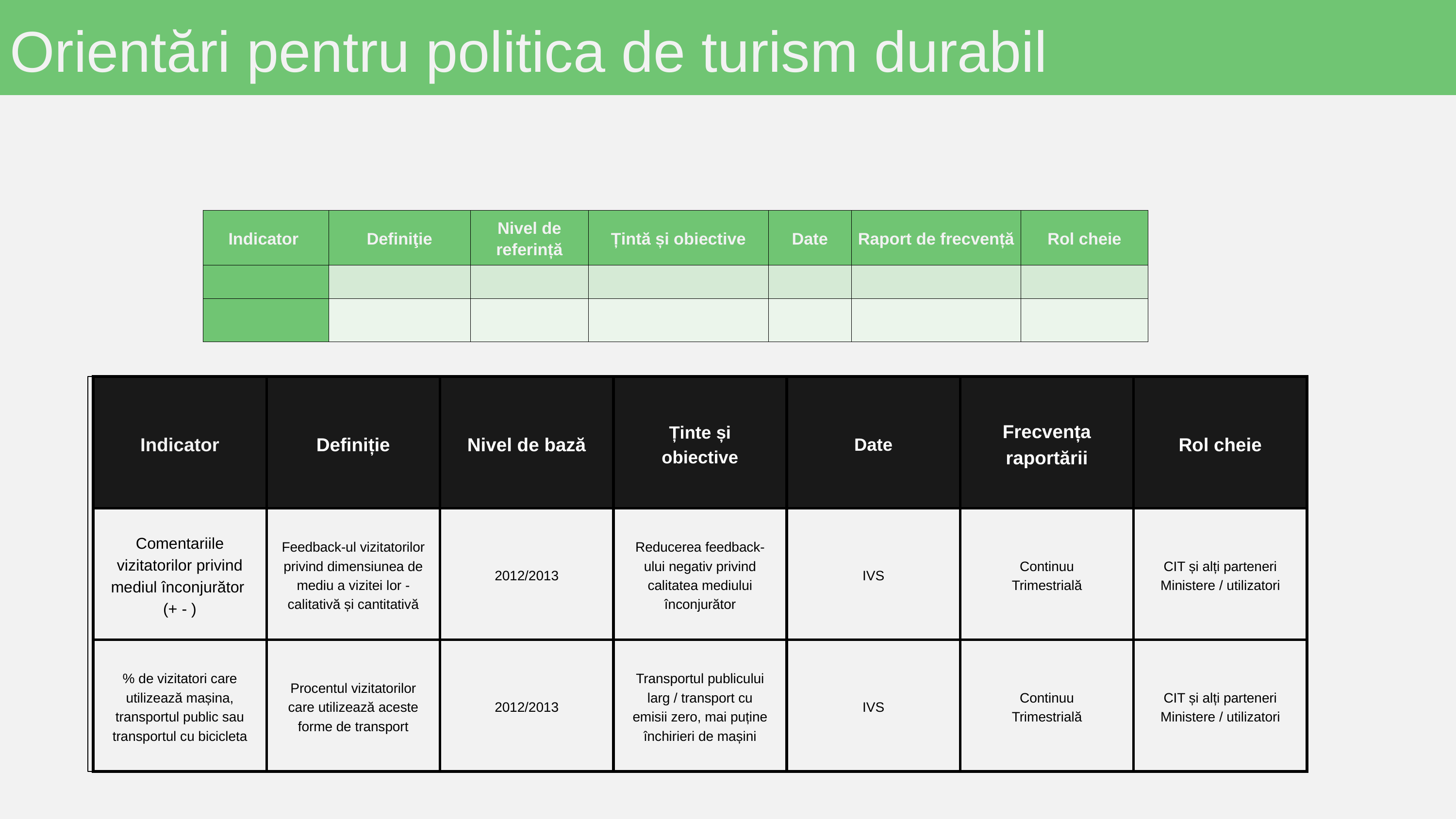

Orientări pentru politica de turism durabil
| Indicator | Definiţie | Nivel de referință | Țintă și obiective | Date | Raport de frecvență | Rol cheie |
| --- | --- | --- | --- | --- | --- | --- |
|  |  |  |  |  |  |  |
|  |  |  |  |  |  |  |

| Indicator | Definiție | Nivel de bază | Ținte și obiective | Date | Frecvența raportării | Rol cheie |
| --- | --- | --- | --- | --- | --- | --- |
| Comentariile vizitatorilor privind mediul înconjurător (+ - ) | Feedback-ul vizitatorilor privind dimensiunea de mediu a vizitei lor - calitativă și cantitativă | 2012/2013 | Reducerea feedback-ului negativ privind calitatea mediului înconjurător | IVS | Continuu Trimestrială | CIT și alți parteneri Ministere / utilizatori |
| % de vizitatori care utilizează mașina, transportul public sau transportul cu bicicleta | Procentul vizitatorilor care utilizează aceste forme de transport | 2012/2013 | Transportul publicului larg / transport cu emisii zero, mai puține închirieri de mașini | IVS | Continuu Trimestrială | CIT și alți parteneri Ministere / utilizatori |